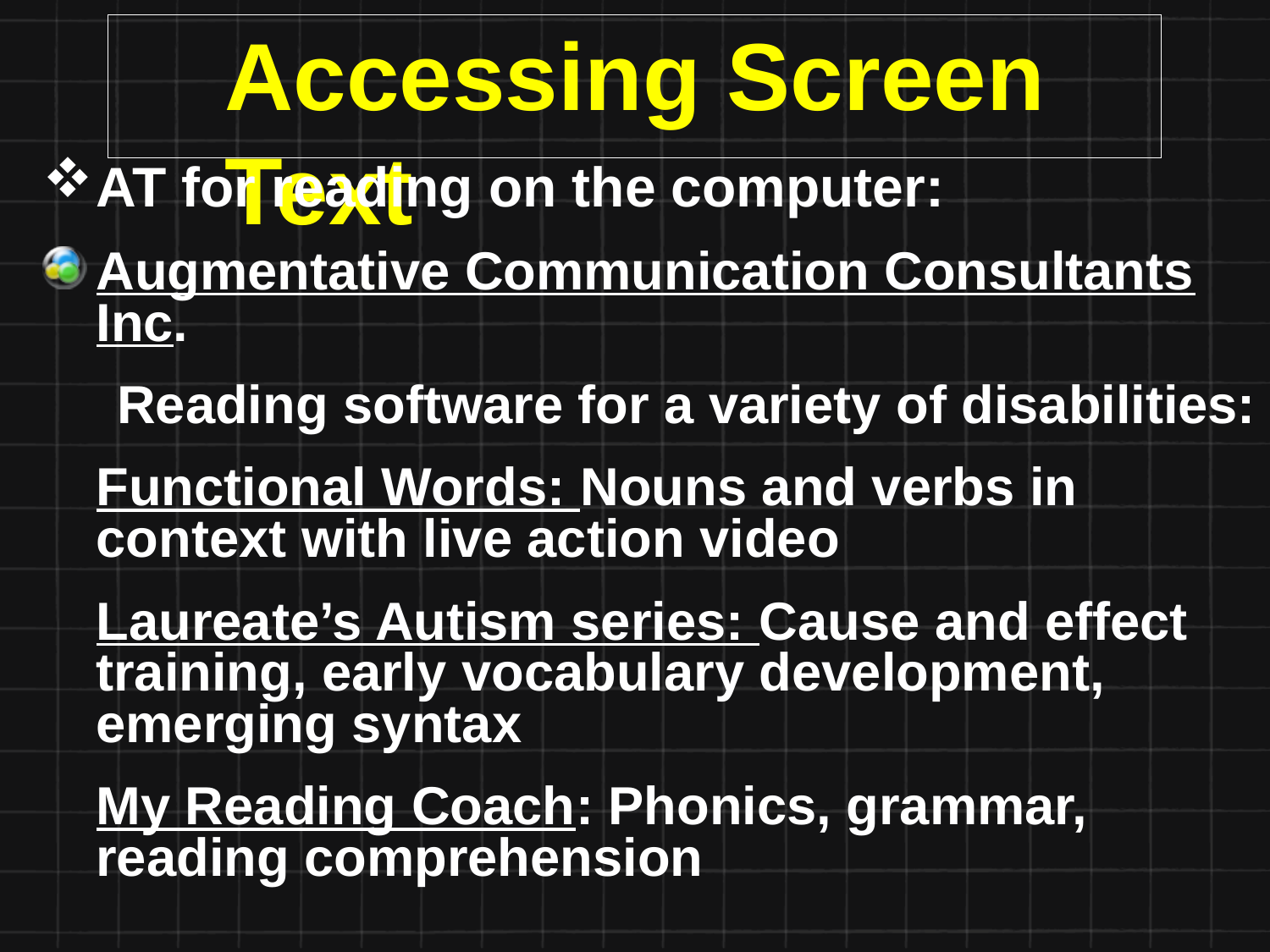

# Accessing Screen Text
AT for reading on the computer:
Augmentative Communication Consultants Inc.
     Reading software for a variety of disabilities:
	Functional Words: Nouns and verbs in context with live action video
	Laureate’s Autism series: Cause and effect training, early vocabulary development, emerging syntax
	My Reading Coach: Phonics, grammar, reading comprehension